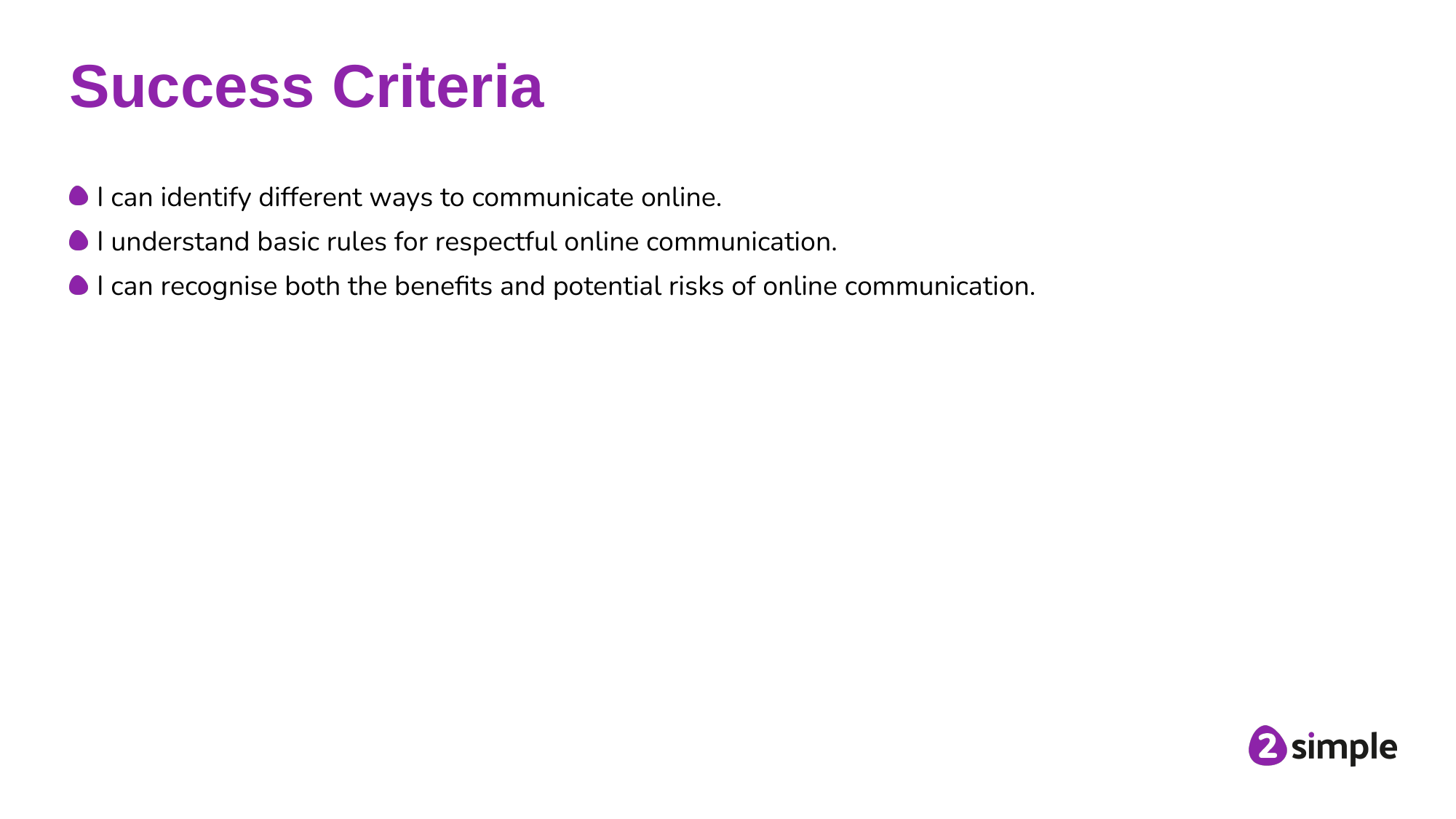

# Success Criteria
I can identify different ways to communicate online.
I understand basic rules for respectful online communication.
I can recognise both the benefits and potential risks of online communication.